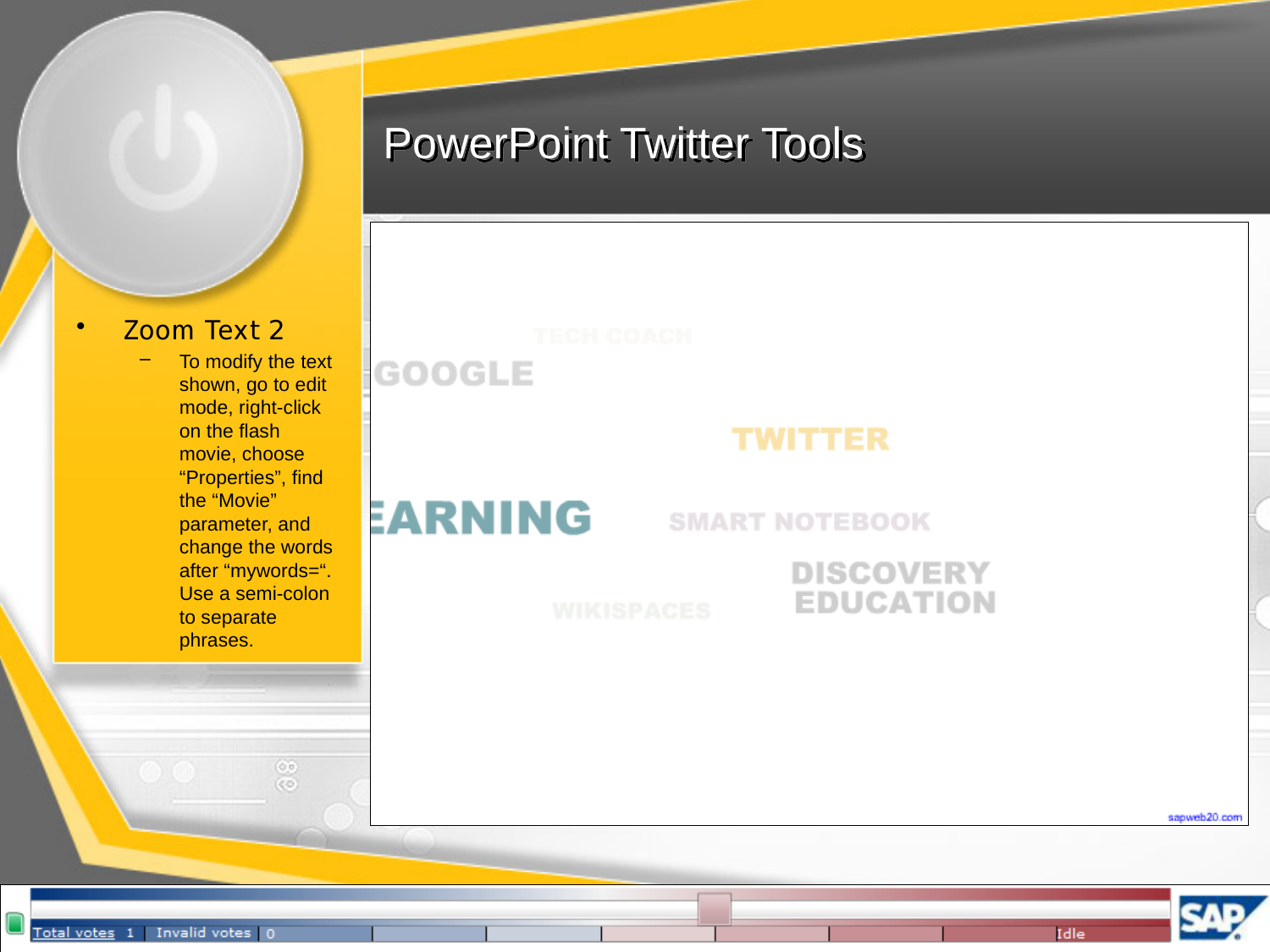

# PowerPoint Twitter Tools
Zoom Text 2
To modify the text shown, go to edit mode, right-click on the flash movie, choose “Properties”, find the “Movie” parameter, and change the words after “mywords=“. Use a semi-colon to separate phrases.